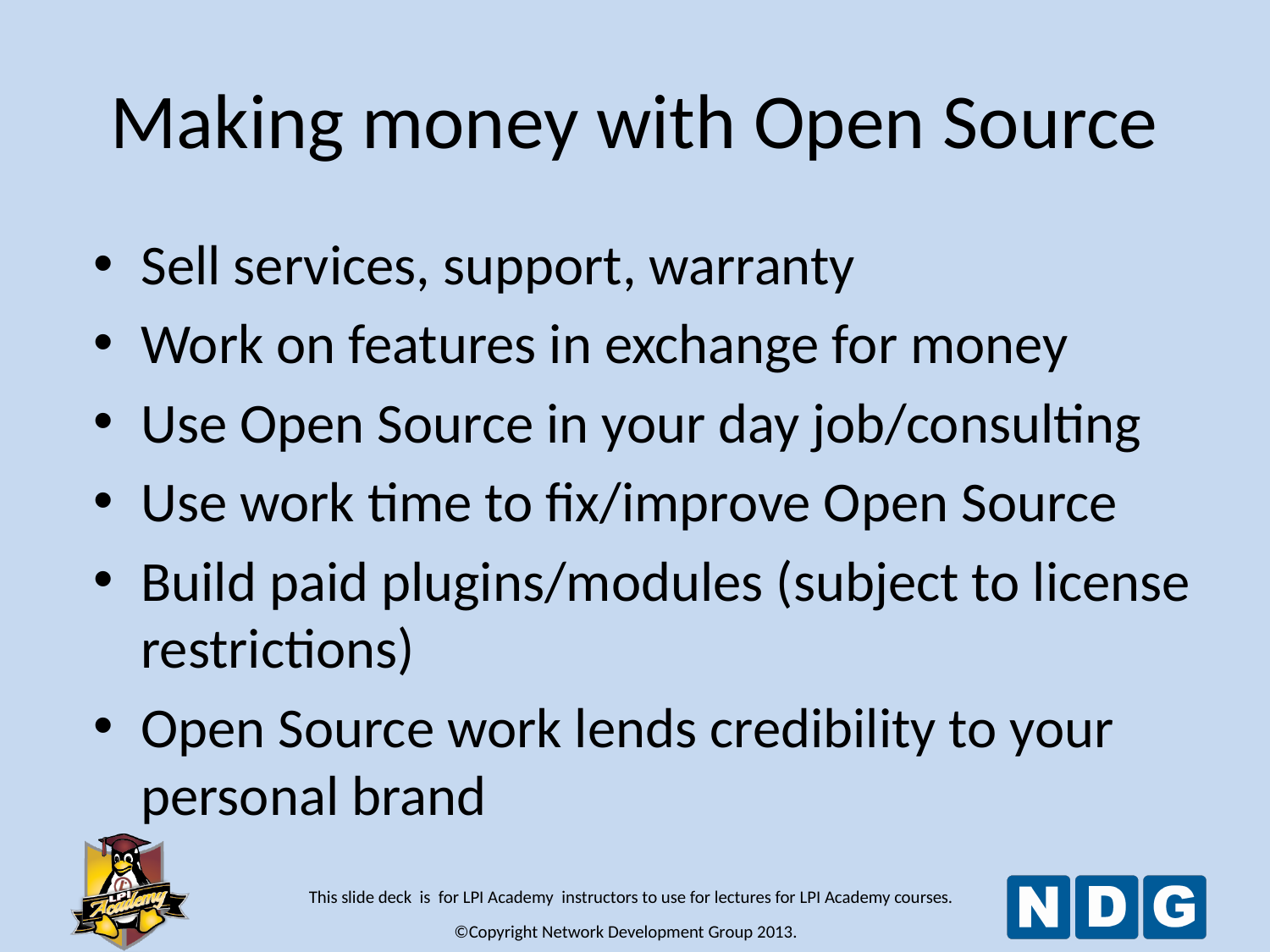

# Making money with Open Source
Sell services, support, warranty
Work on features in exchange for money
Use Open Source in your day job/consulting
Use work time to fix/improve Open Source
Build paid plugins/modules (subject to license restrictions)
Open Source work lends credibility to your personal brand